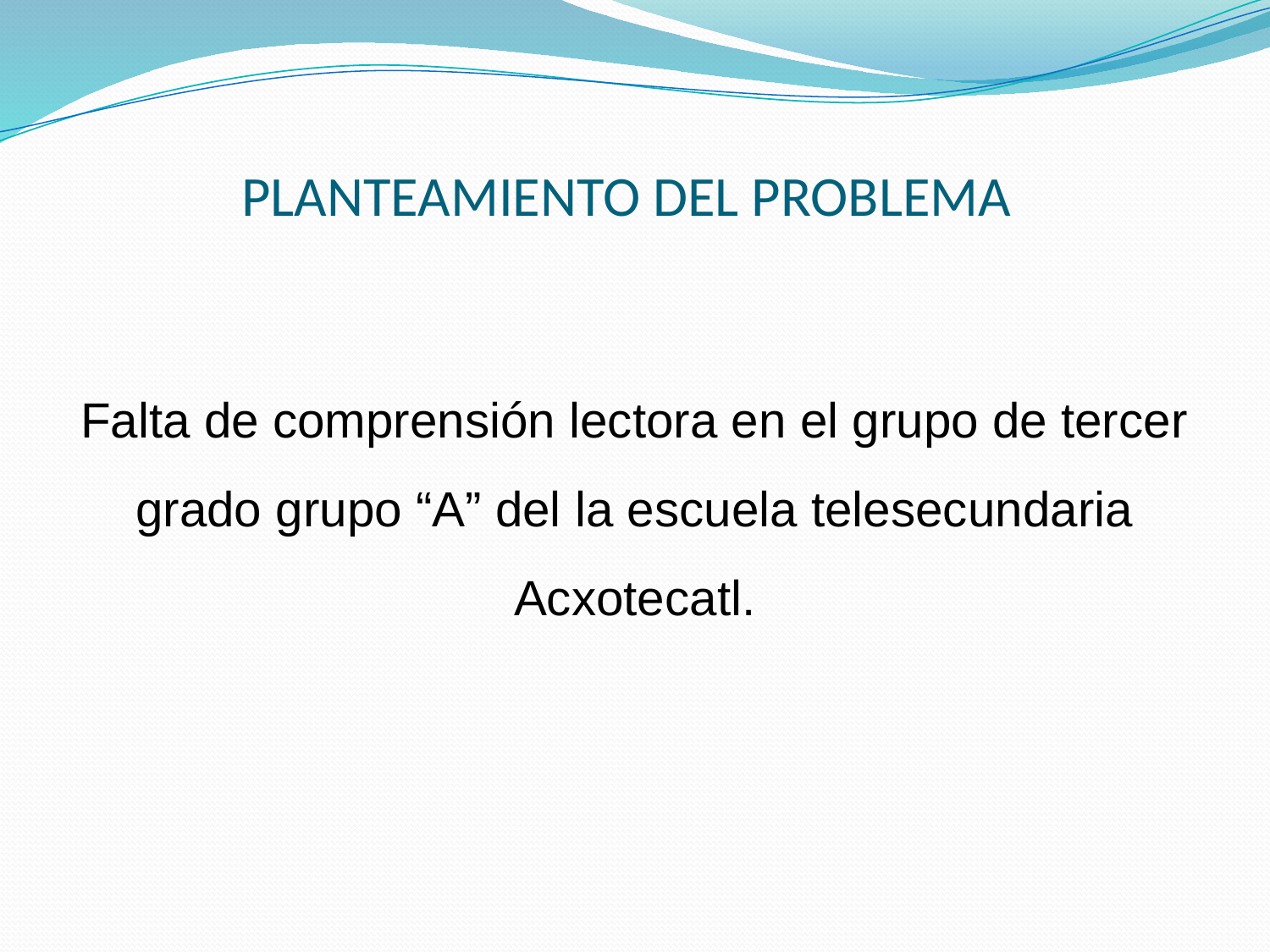

# PLANTEAMIENTO DEL PROBLEMA

Falta de comprensión lectora en el grupo de tercer grado grupo “A” del la escuela telesecundaria Acxotecatl.